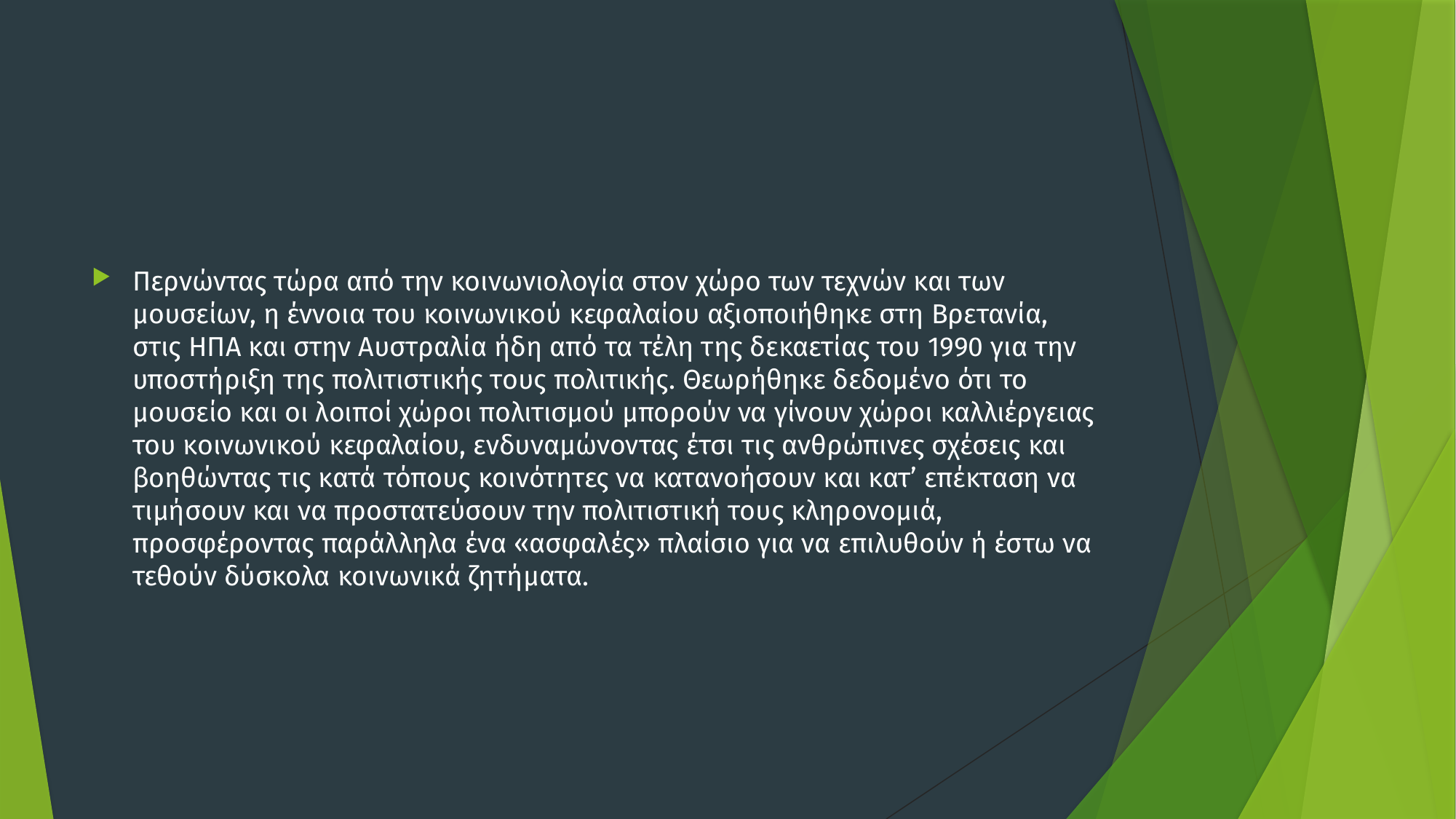

#
Περνώντας τώρα από την κοινωνιολογία στον χώρο των τεχνών και των μουσείων, η έννοια του κοινωνικού κεφαλαίου αξιοποιήθηκε στη Βρετανία, στις ΗΠΑ και στην Αυστραλία ήδη από τα τέλη της δεκαετίας του 1990 για την υποστήριξη της πολιτιστικής τους πολιτικής. Θεωρήθηκε δεδομένο ότι το μουσείο και οι λοιποί χώροι πολιτισμού μπορούν να γίνουν χώροι καλλιέργειας του κοινωνικού κεφαλαίου, ενδυναμώνοντας έτσι τις ανθρώπινες σχέσεις και βοηθώντας τις κατά τόπους κοινότητες να κατανοήσουν και κατ’ επέκταση να τιμήσουν και να προστατεύσουν την πολιτιστική τους κληρονομιά, προσφέροντας παράλληλα ένα «ασφαλές» πλαίσιο για να επιλυθούν ή έστω να τεθούν δύσκολα κοινωνικά ζητήματα.